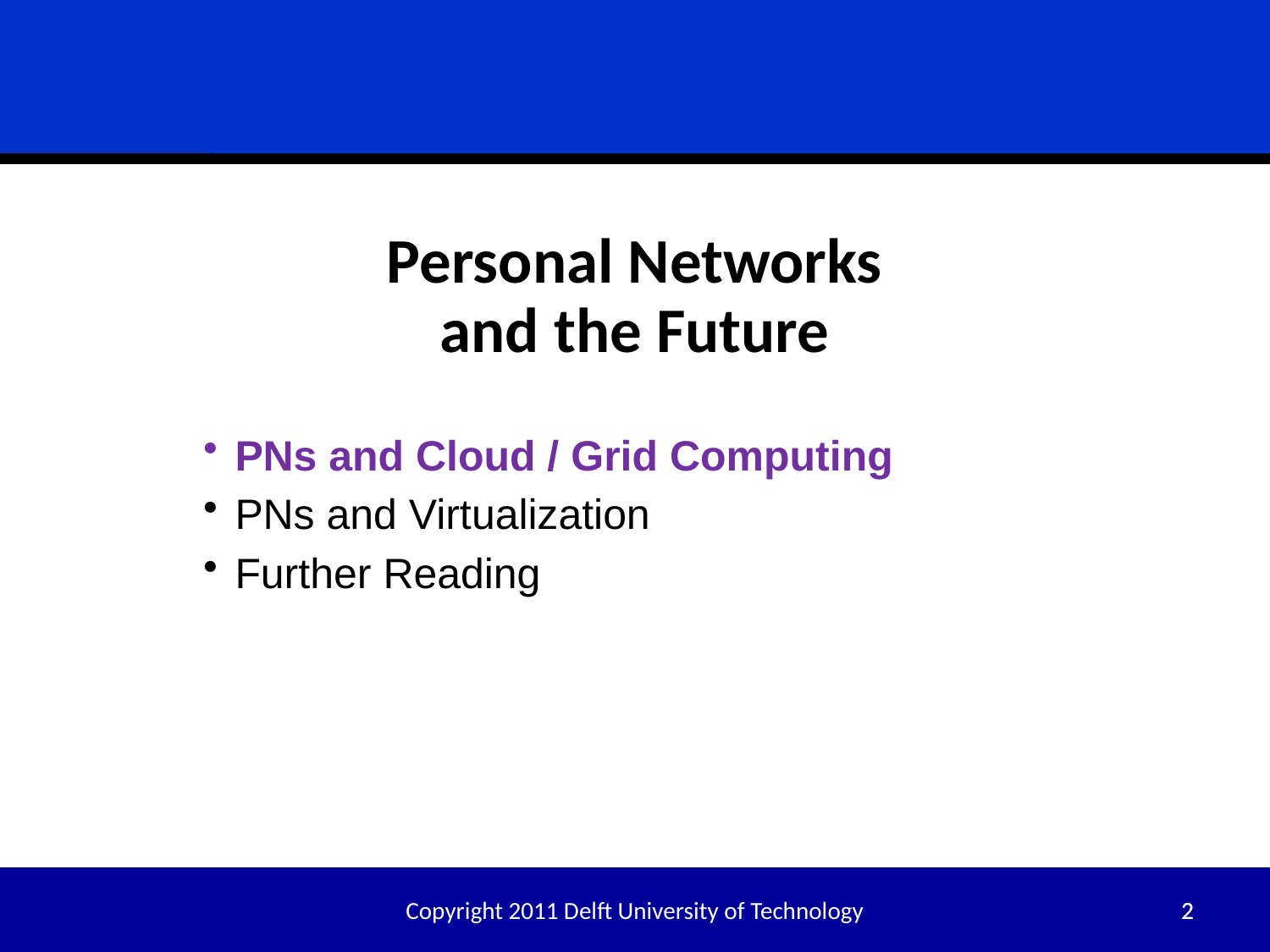

Personal Networks
and the Future
PNs and Cloud / Grid Computing
PNs and Virtualization
Further Reading
Copyright 2011 Delft University of Technology
2
2